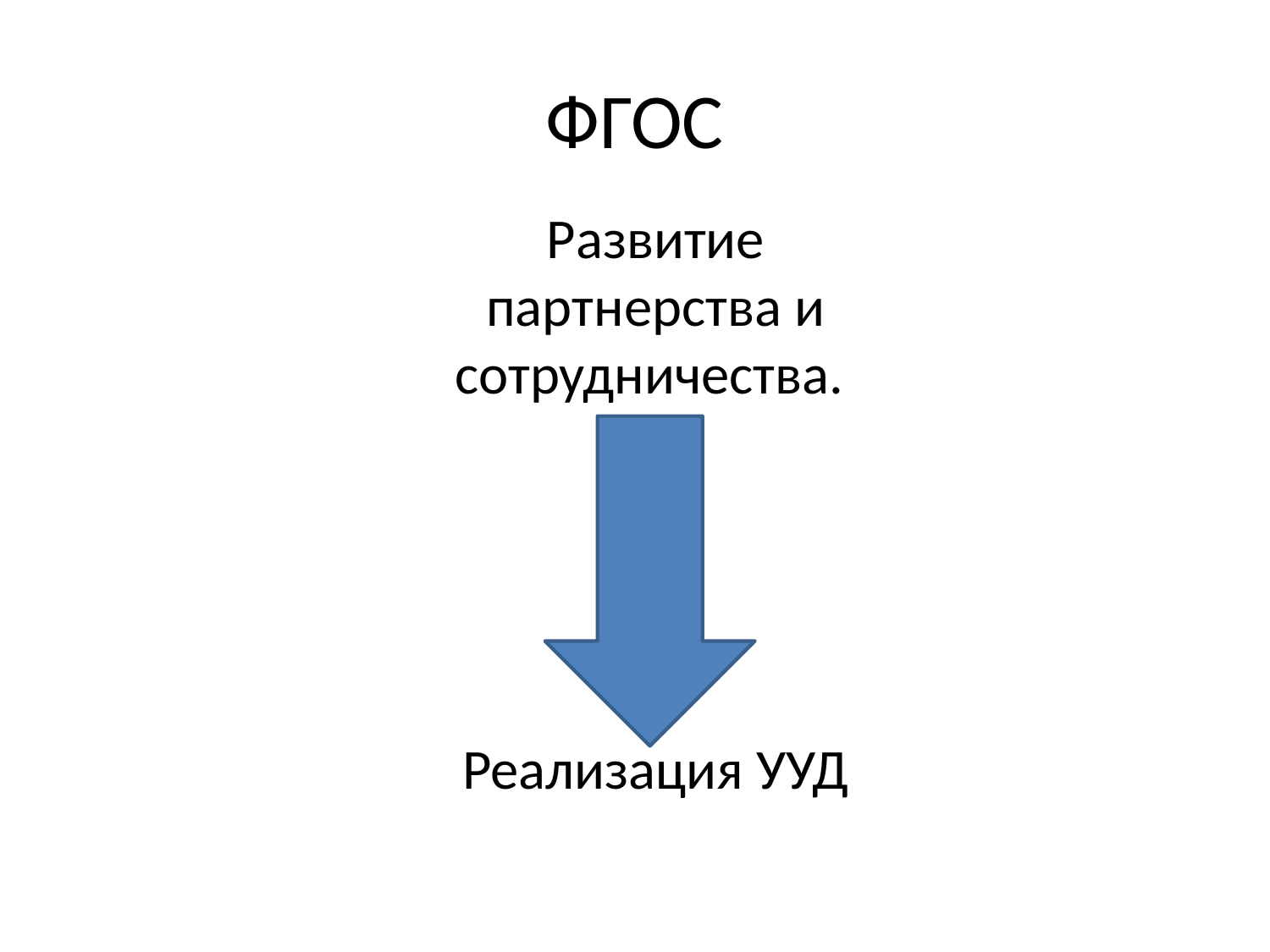

# ФГОС
Развитие партнерства и сотрудничества.

Реализация УУД